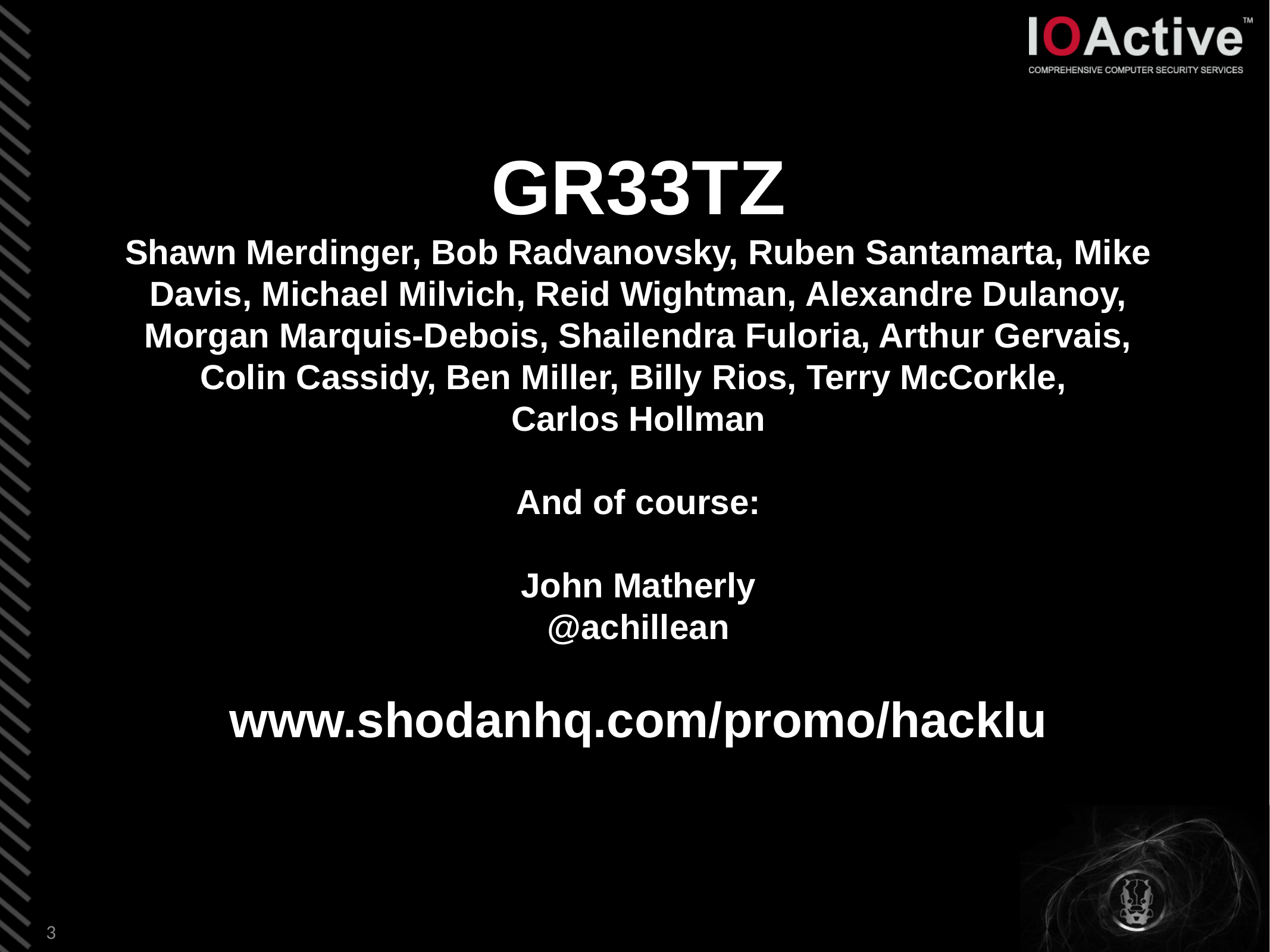

# GR33TZ Shawn Merdinger, Bob Radvanovsky, Ruben Santamarta, Mike Davis, Michael Milvich, Reid Wightman, Alexandre Dulanoy, Morgan Marquis-Debois, Shailendra Fuloria, Arthur Gervais, Colin Cassidy, Ben Miller, Billy Rios, Terry McCorkle, Carlos Hollman And of course: John Matherly @achillean www.shodanhq.com/promo/hacklu
3